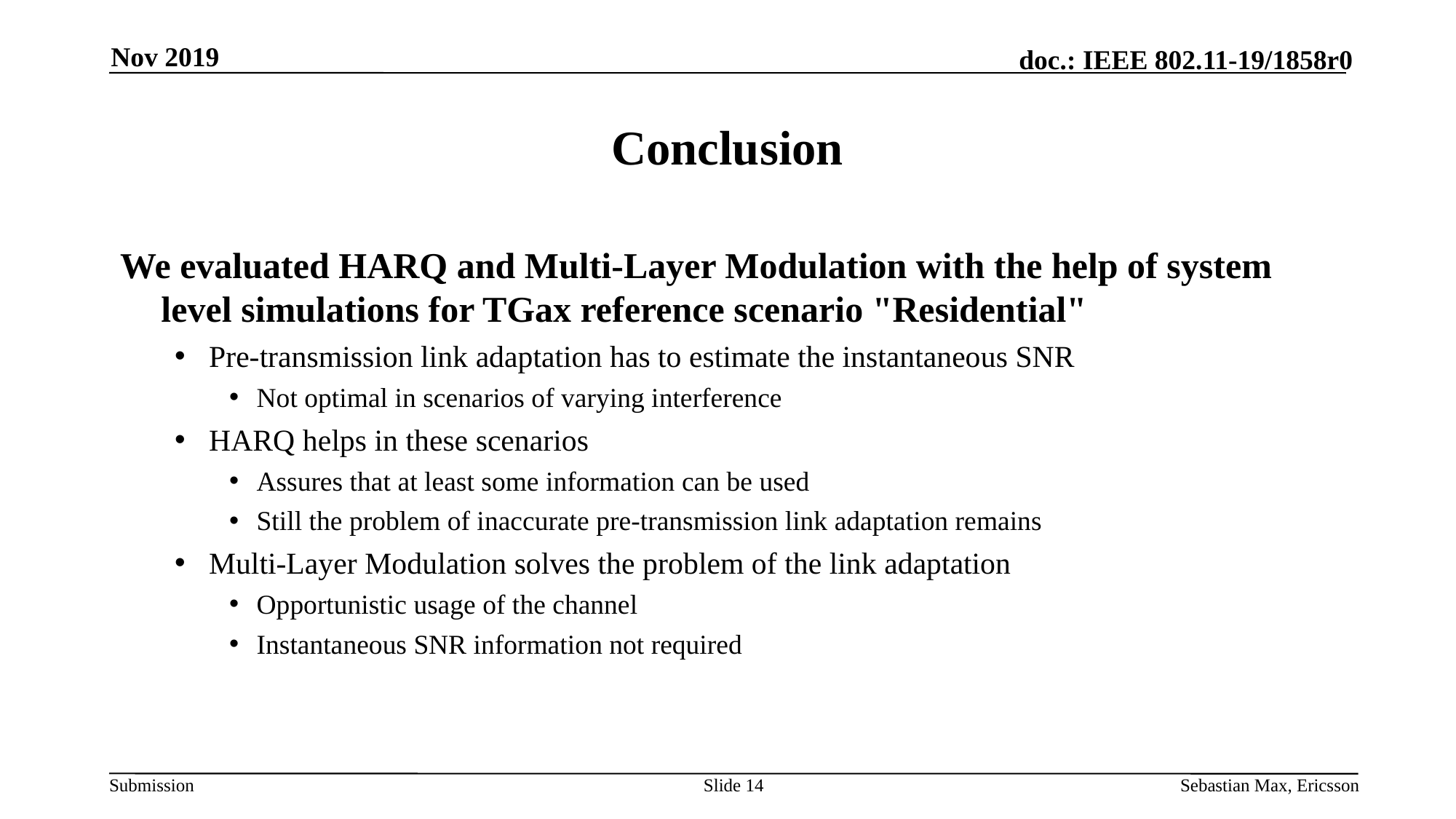

Nov 2019
# Conclusion
We evaluated HARQ and Multi-Layer Modulation with the help of system level simulations for TGax reference scenario "Residential"
Pre-transmission link adaptation has to estimate the instantaneous SNR
Not optimal in scenarios of varying interference
HARQ helps in these scenarios
Assures that at least some information can be used
Still the problem of inaccurate pre-transmission link adaptation remains
Multi-Layer Modulation solves the problem of the link adaptation
Opportunistic usage of the channel
Instantaneous SNR information not required

Slide 14
Sebastian Max, Ericsson